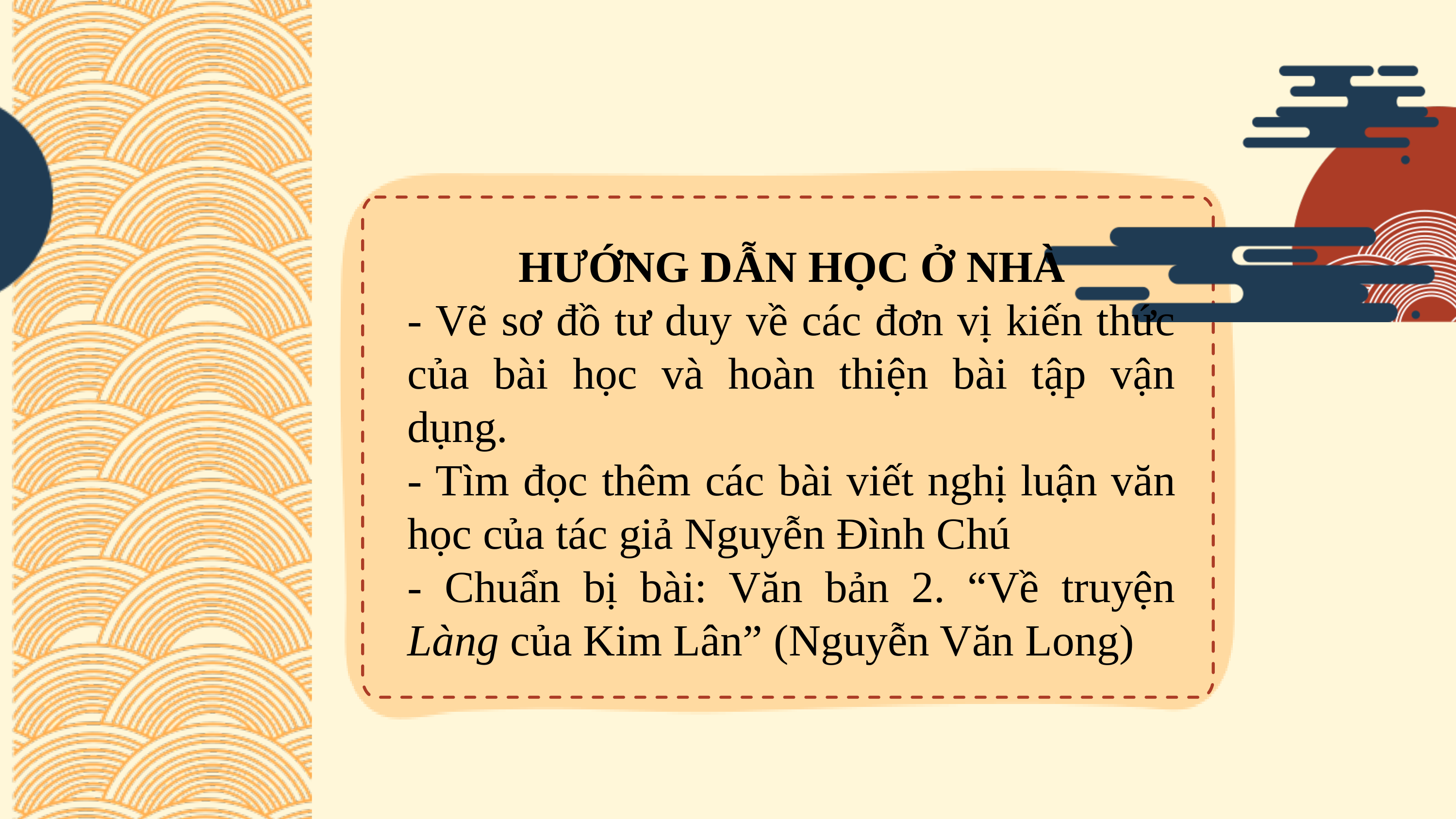

HƯỚNG DẪN HỌC Ở NHÀ
- Vẽ sơ đồ tư duy về các đơn vị kiến thức của bài học và hoàn thiện bài tập vận dụng.
- Tìm đọc thêm các bài viết nghị luận văn học của tác giả Nguyễn Đình Chú
- Chuẩn bị bài: Văn bản 2. “Về truyện Làng của Kim Lân” (Nguyễn Văn Long)